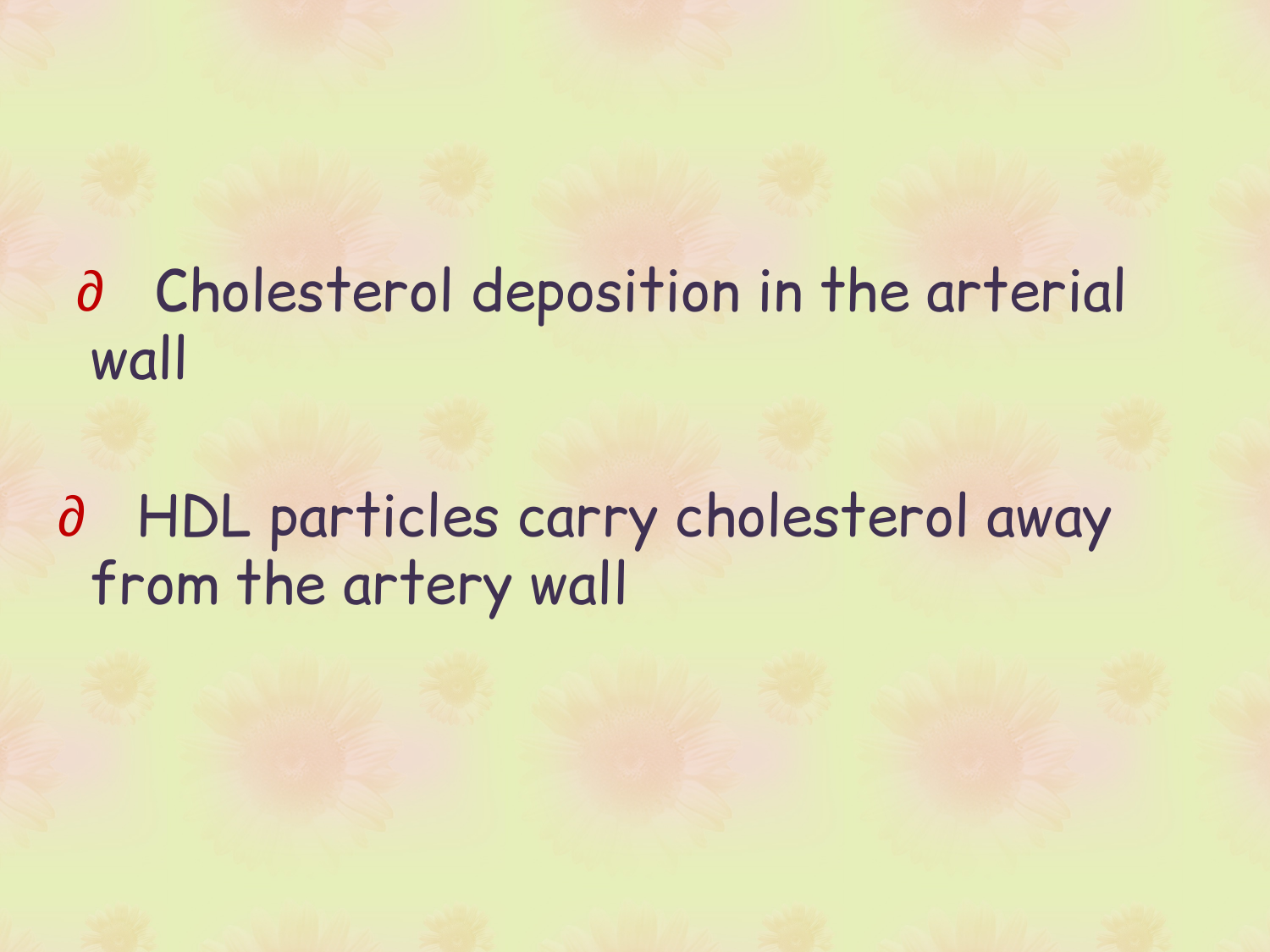

∂    Cholesterol deposition in the arterial wall

 ∂    HDL particles carry cholesterol away from the artery wall